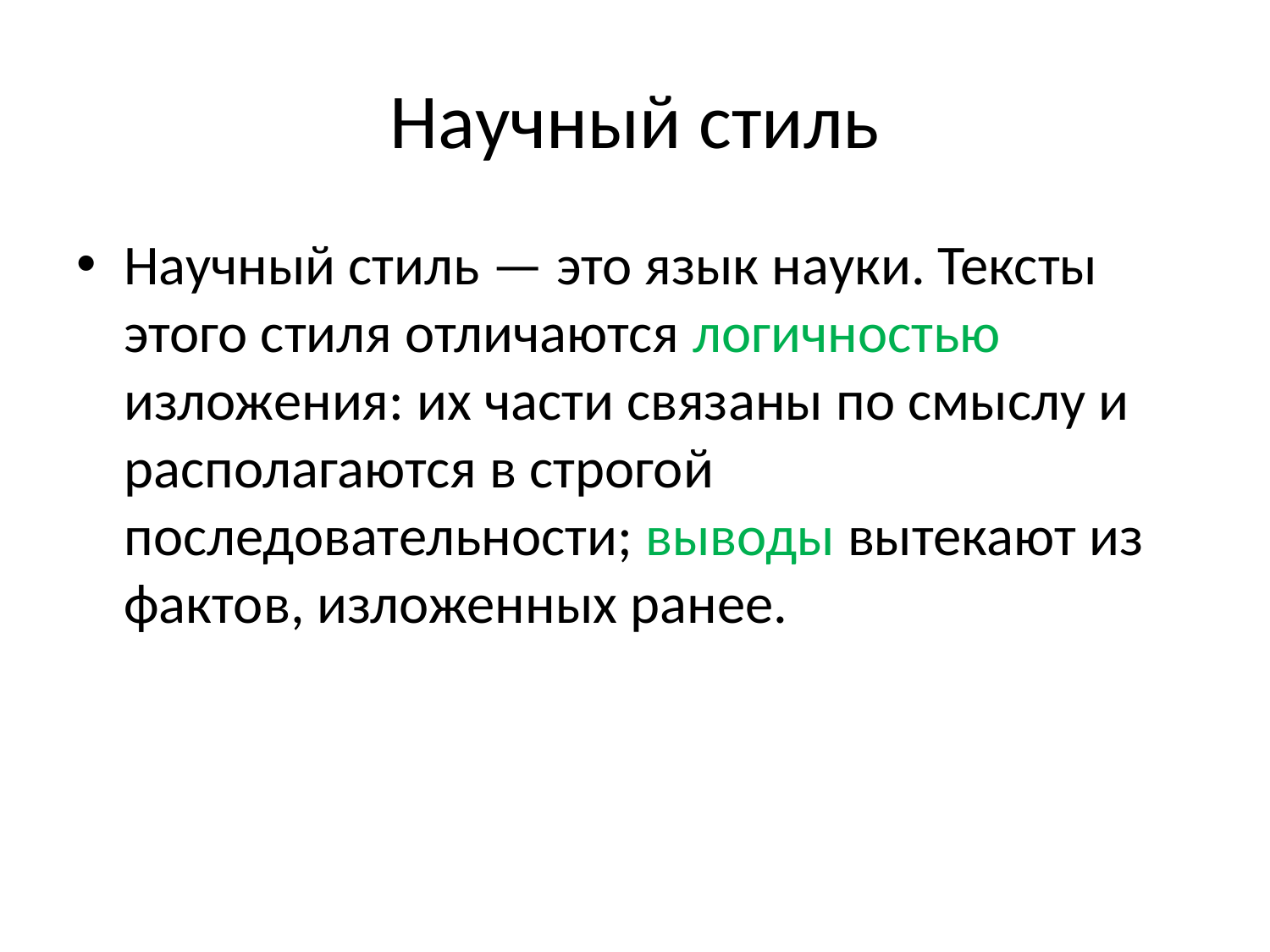

# Научный стиль
Научный стиль — это язык науки. Тексты этого стиля отличаются логичностью изложения: их части связаны по смыслу и располагаются в строгой последовательности; выводы вытекают из фактов, изложенных ранее.